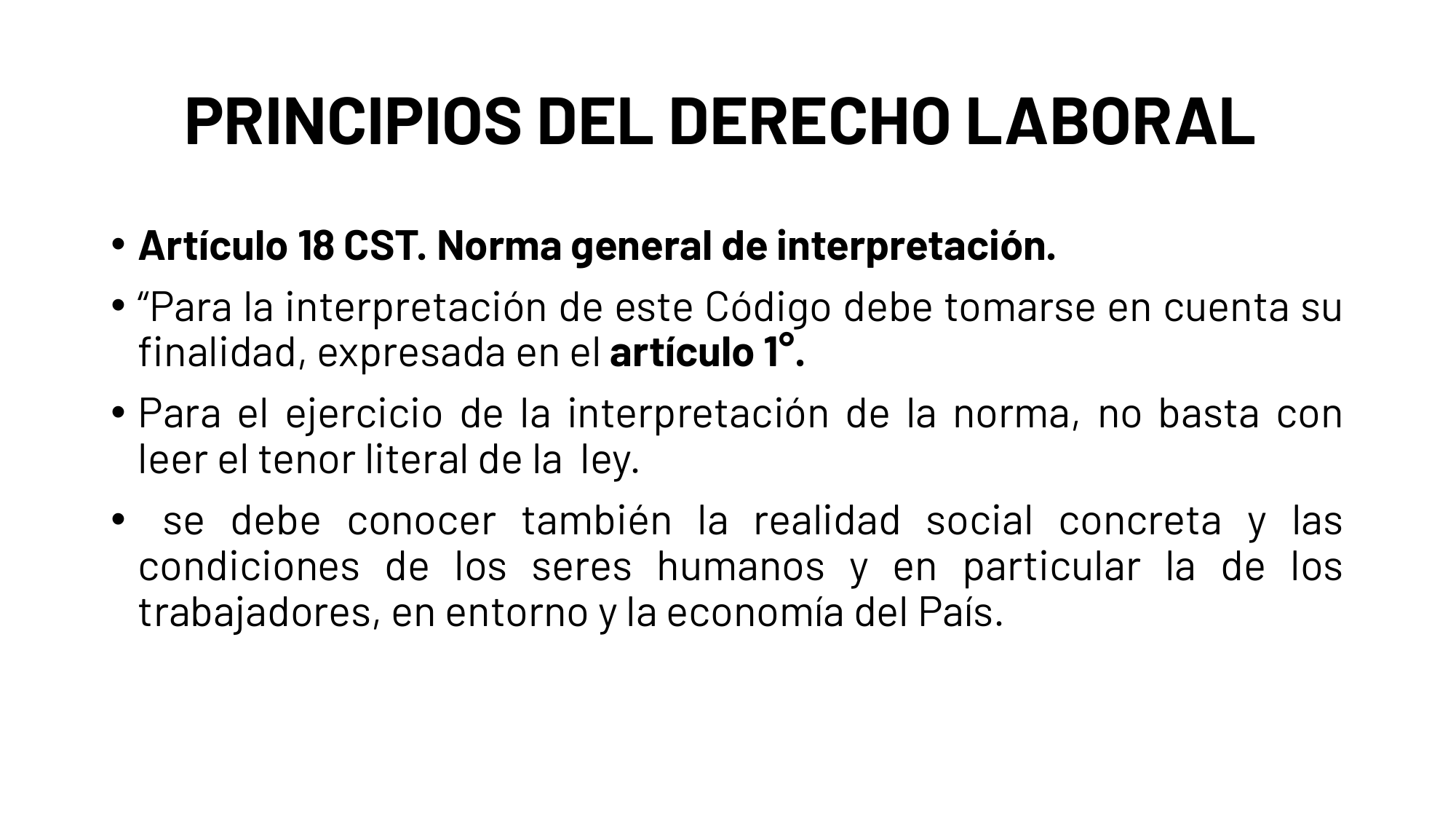

# PRINCIPIOS DEL DERECHO LABORAL
Artículo 18 CST. Norma general de interpretación.
“Para la interpretación de este Código debe tomarse en cuenta su finalidad, expresada en el artículo 1°.
Para el ejercicio de la interpretación de la norma, no basta con leer el tenor literal de la  ley.
 se debe conocer también la realidad social concreta y las condiciones de los seres humanos y en particular la de los trabajadores, en entorno y la economía del País.